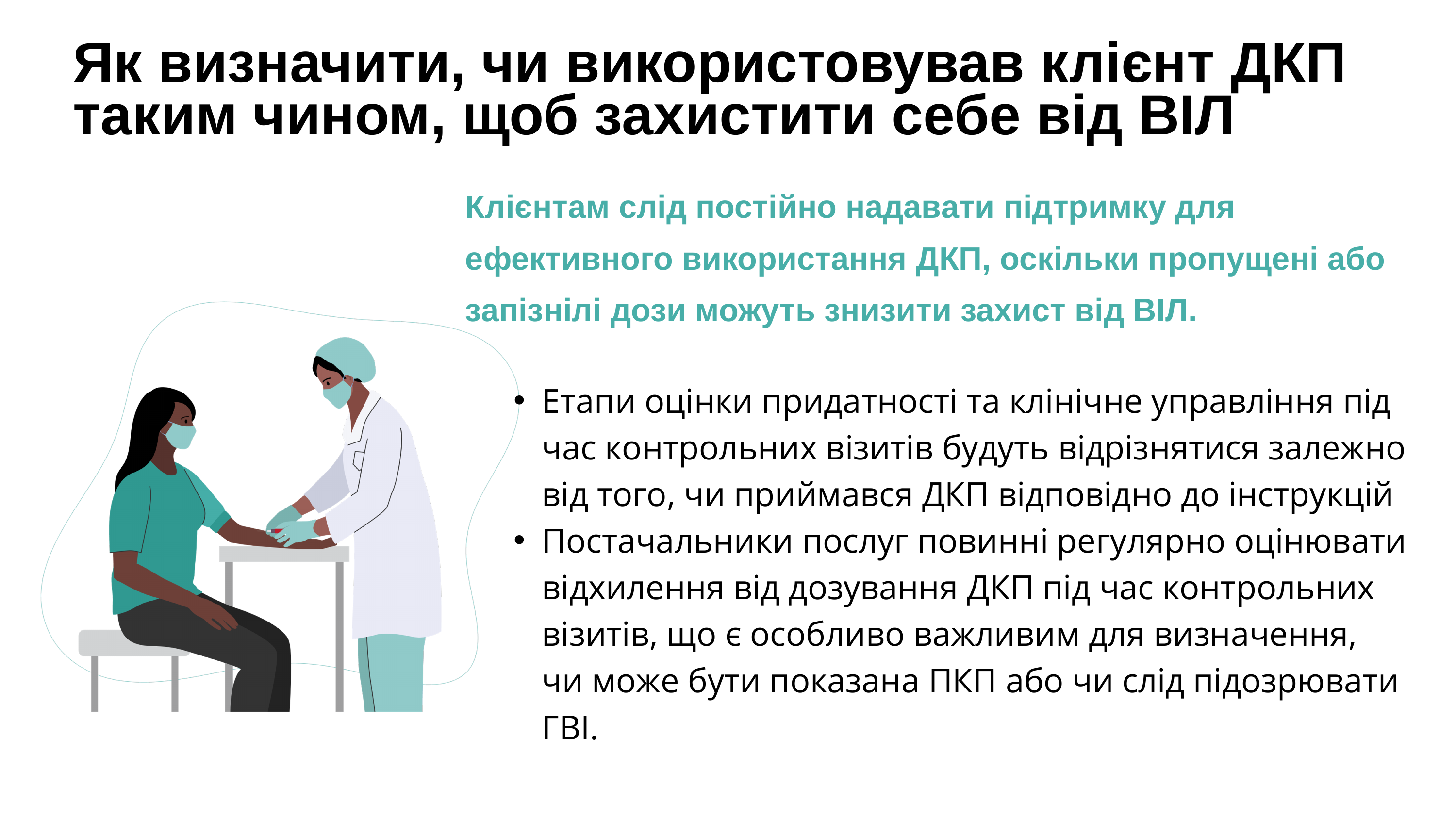

Як визначити, чи використовував клієнт ДКП таким чином, щоб захистити себе від ВІЛ
Клієнтам слід постійно надавати підтримку для ефективного використання ДКП, оскільки пропущені або запізнілі дози можуть знизити захист від ВІЛ.

Етапи оцінки придатності та клінічне управління під час контрольних візитів будуть відрізнятися залежно від того, чи приймався ДКП відповідно до інструкцій
Постачальники послуг повинні регулярно оцінювати відхилення від дозування ДКП під час контрольних візитів, що є особливо важливим для визначення, чи може бути показана ПКП або чи слід підозрювати ГВІ.